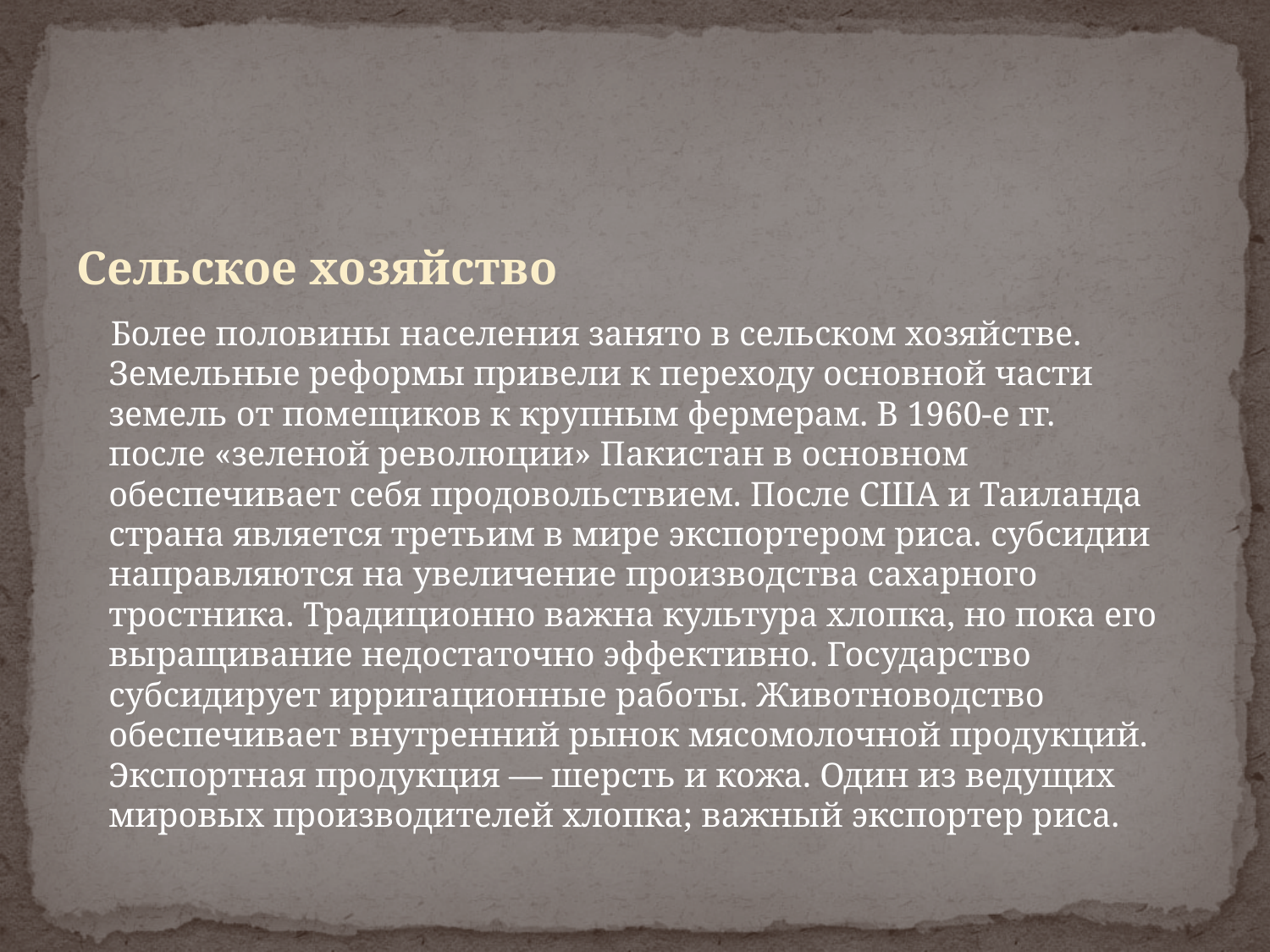

Сельское хозяйство
    Более половины населения занято в сельском хозяйстве. Земельные реформы привели к переходу основной части земель от помещиков к крупным фермерам. В 1960-е гг. после «зеленой революции» Пакистан в основном обеспечивает себя продовольствием. После США и Таиланда страна является третьим в мире экспортером риса. субсидии направляются на увеличение производства сахарного тростника. Традиционно важна культура хлопка, но пока его выращивание недостаточно эффективно. Государство субсидирует ирригационные работы. Животноводство обеспечивает внутренний рынок мясомолочной продукций. Экспортная продукция — шерсть и кожа. Один из ведущих мировых производителей хлопка; важный экспортер риса.